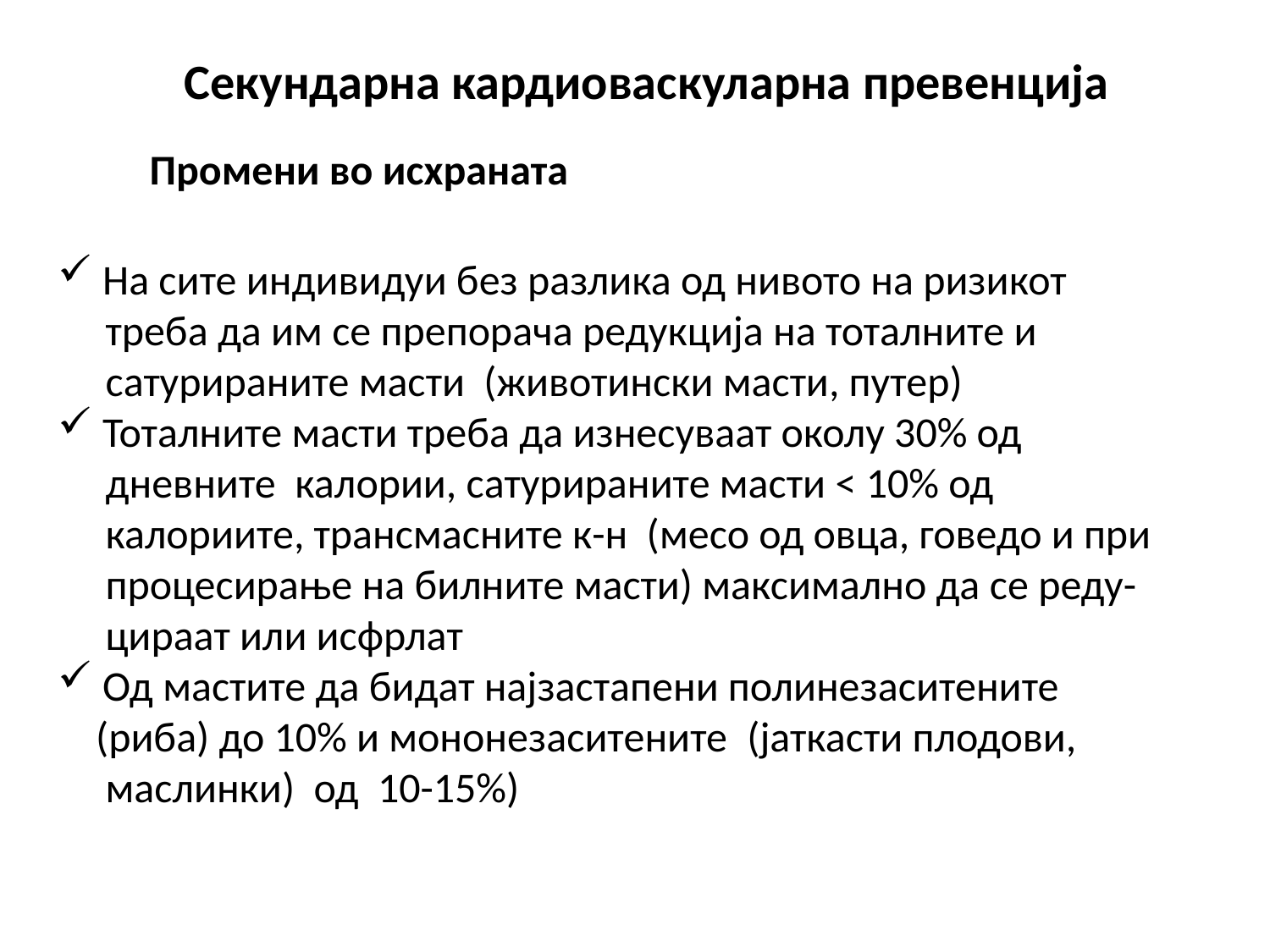

# Секундарна кардиоваскуларна превенција
Промени во исхраната
 На сите индивидуи без разлика од нивото на ризикот
     треба да им се препорача редукција на тоталните и
     сатурираните масти  (животински масти, путер)
 Тоталните масти треба да изнесуваат околу 30% од
     дневните  калории, сатурираните масти < 10% од
     калориите, трансмасните к-н  (месо од овца, говедо и при
     процесирање на билните масти) максимално да се реду-
     цираат или исфрлат
 Од мастите да бидат најзастапени полинезаситените
    (риба) до 10% и мононезаситените  (јаткасти плодови,
     маслинки)  од  10-15%)